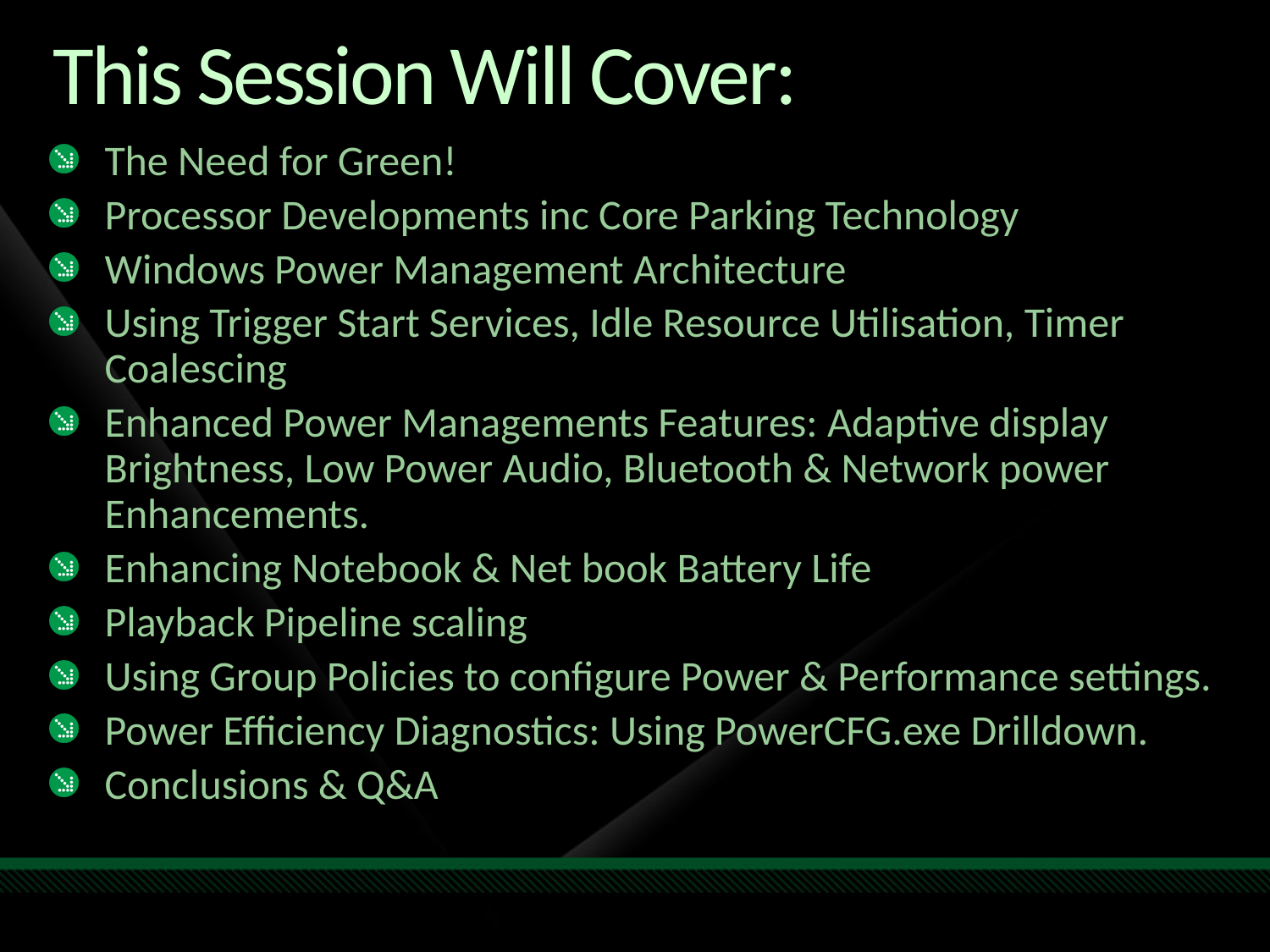

# This Session Will Cover:
The Need for Green!
Processor Developments inc Core Parking Technology
Windows Power Management Architecture
Using Trigger Start Services, Idle Resource Utilisation, Timer Coalescing
Enhanced Power Managements Features: Adaptive display Brightness, Low Power Audio, Bluetooth & Network power Enhancements.
Enhancing Notebook & Net book Battery Life
Playback Pipeline scaling
Using Group Policies to configure Power & Performance settings.
Power Efficiency Diagnostics: Using PowerCFG.exe Drilldown.
Conclusions & Q&A